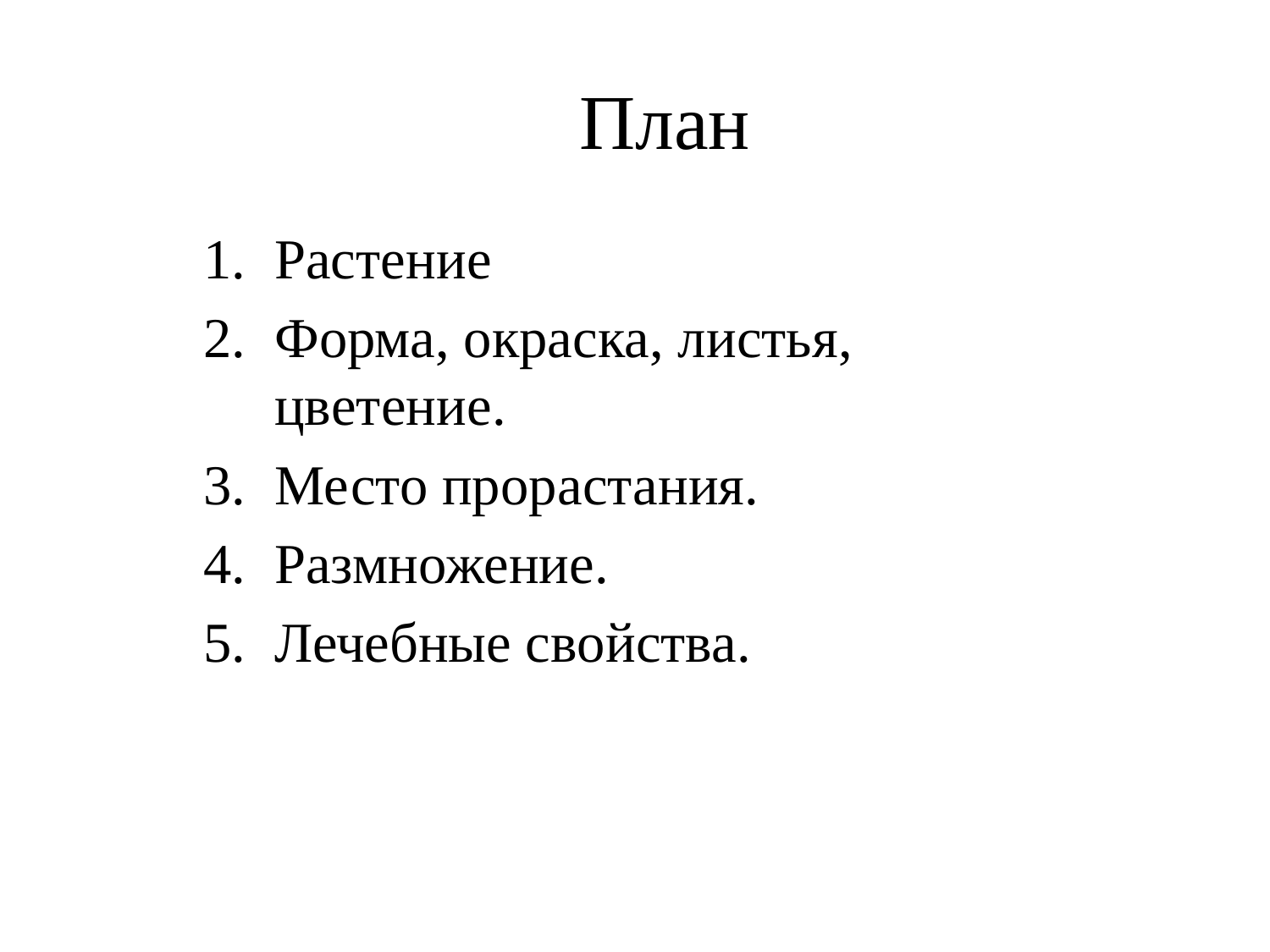

# План
Растение
Форма, окраска, листья, цветение.
Место прорастания.
Размножение.
Лечебные свойства.